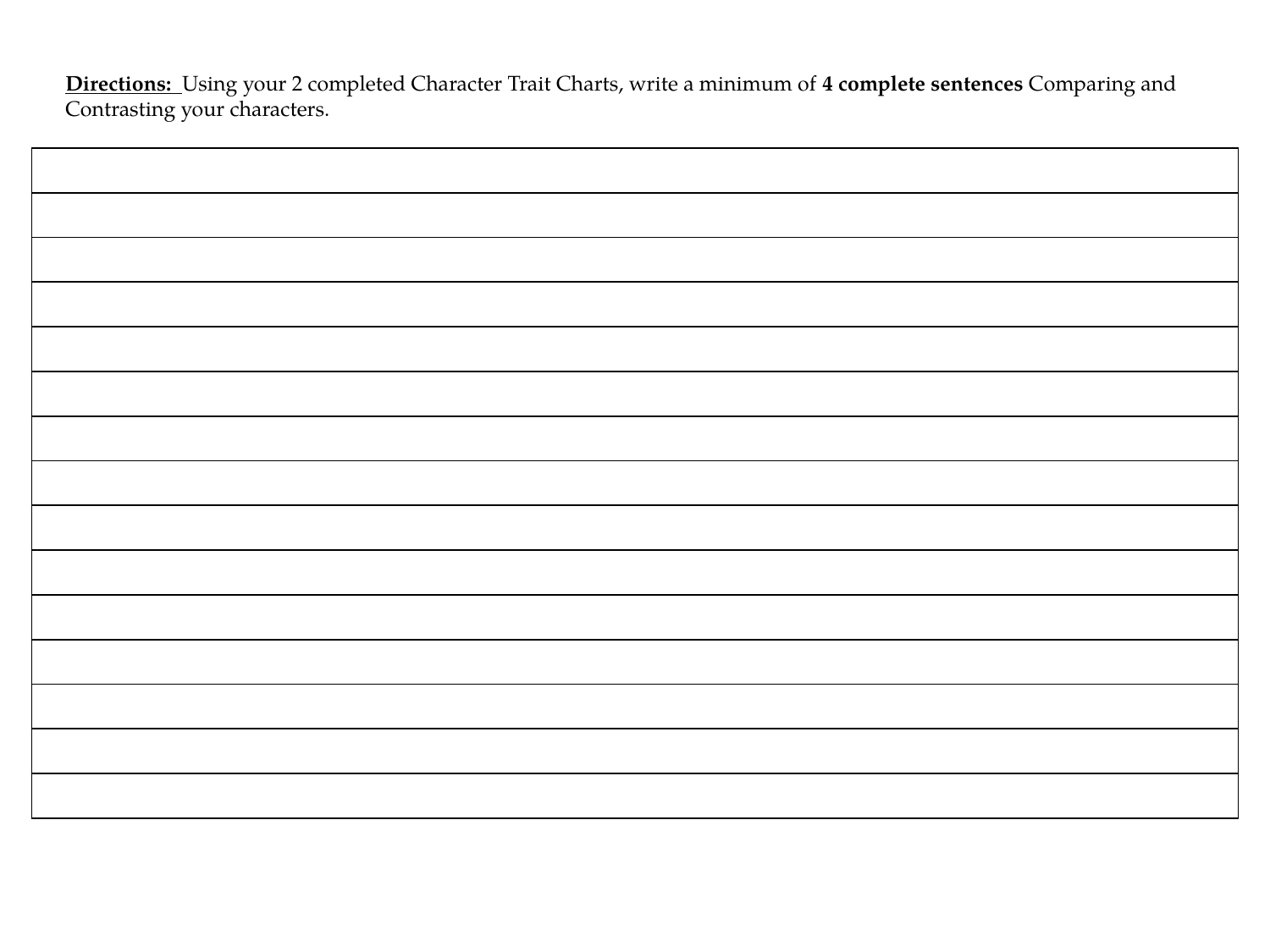

Directions:  Using your 2 completed Character Trait Charts, write a minimum of 4 complete sentences Comparing and Contrasting your characters.
|  |
| --- |
|  |
|  |
|  |
|  |
|  |
|  |
|  |
|  |
|  |
|  |
|  |
|  |
|  |
|  |